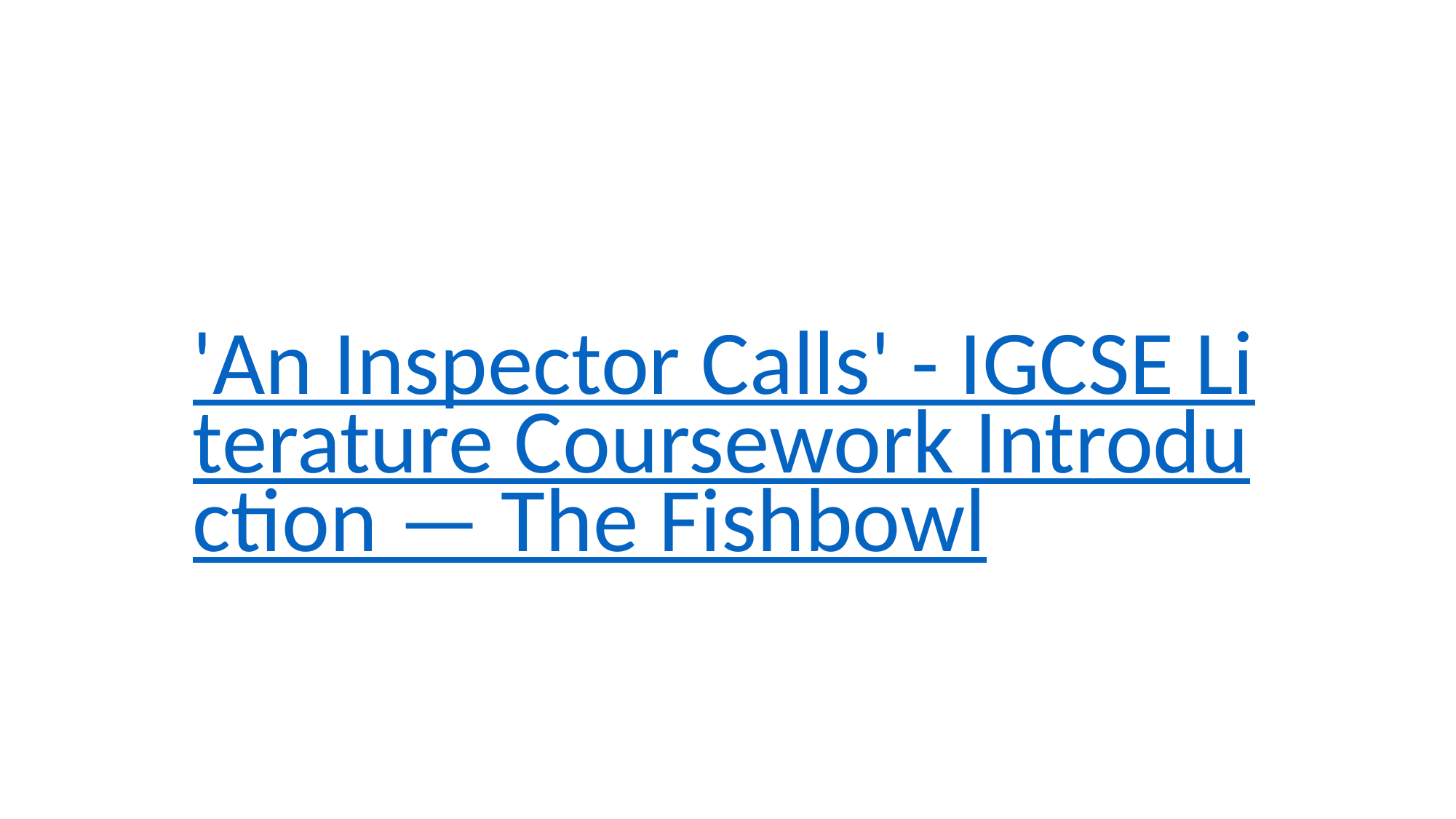

# 'An Inspector Calls' - IGCSE Literature Coursework Introduction — The Fishbowl